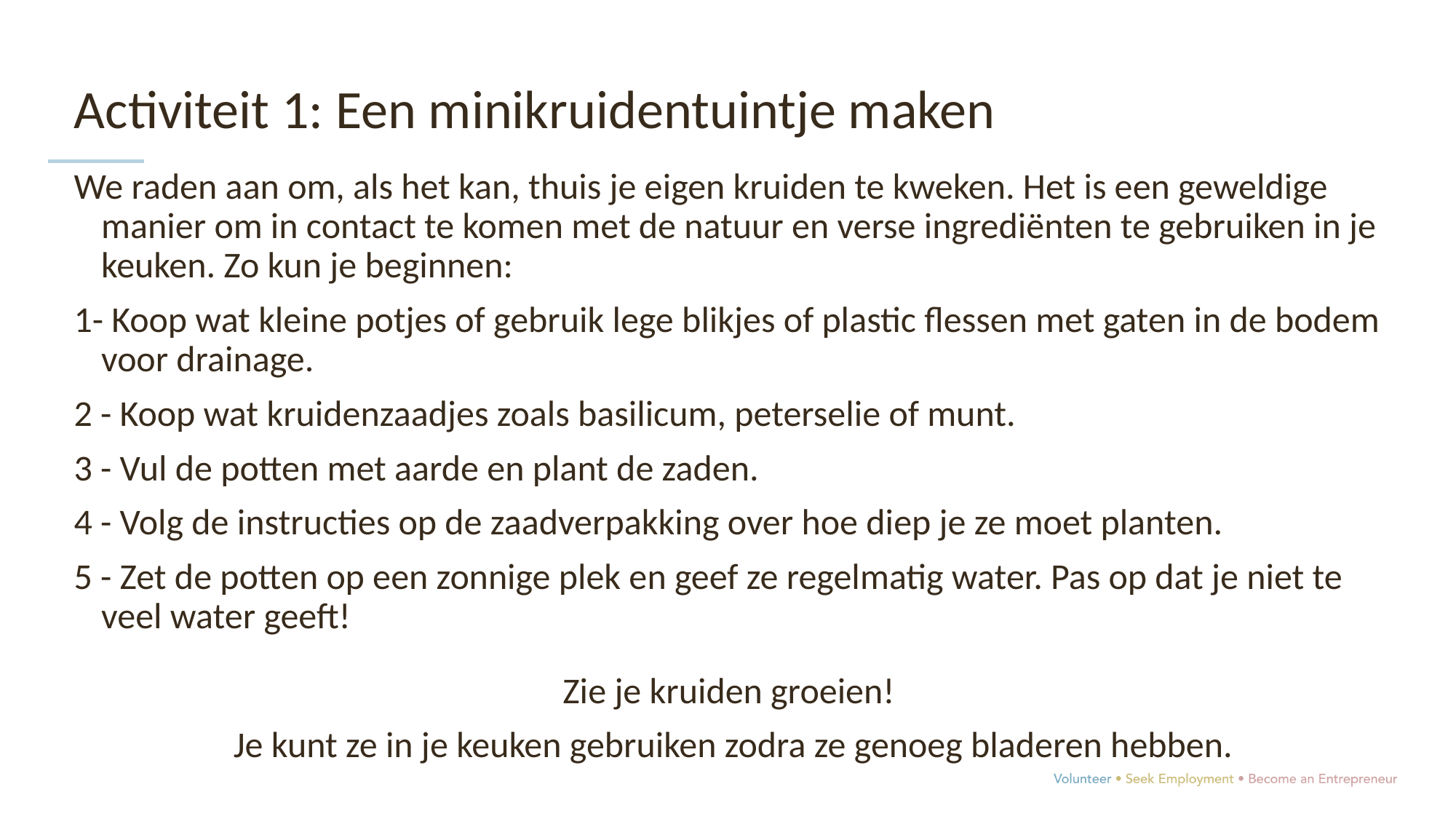

Activiteit 1: Een minikruidentuintje maken

We raden aan om, als het kan, thuis je eigen kruiden te kweken. Het is een geweldige manier om in contact te komen met de natuur en verse ingrediënten te gebruiken in je keuken. Zo kun je beginnen:
1- Koop wat kleine potjes of gebruik lege blikjes of plastic flessen met gaten in de bodem voor drainage.
2 - Koop wat kruidenzaadjes zoals basilicum, peterselie of munt.
3 - Vul de potten met aarde en plant de zaden.
4 - Volg de instructies op de zaadverpakking over hoe diep je ze moet planten.
5 - Zet de potten op een zonnige plek en geef ze regelmatig water. Pas op dat je niet te veel water geeft!

Zie je kruiden groeien!
Je kunt ze in je keuken gebruiken zodra ze genoeg bladeren hebben.